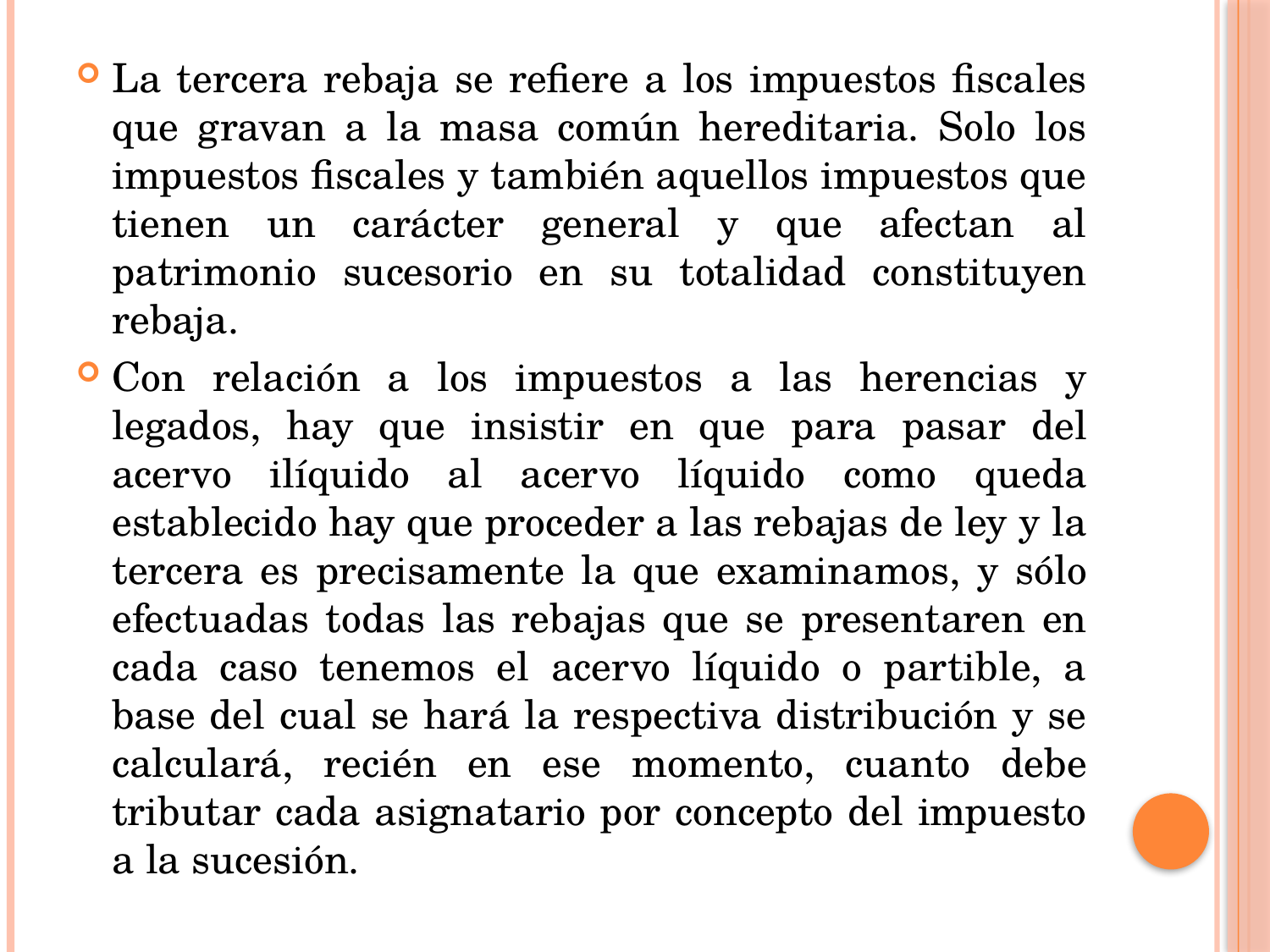

La tercera rebaja se refiere a los impuestos fiscales que gravan a la masa común hereditaria. Solo los impuestos fiscales y también aquellos impuestos que tienen un carácter general y que afectan al patrimonio sucesorio en su totalidad constituyen rebaja.
Con relación a los impuestos a las herencias y legados, hay que insistir en que para pasar del acervo ilíquido al acervo líquido como queda establecido hay que proceder a las rebajas de ley y la tercera es precisamente la que examinamos, y sólo efectuadas todas las rebajas que se presentaren en cada caso tenemos el acervo líquido o partible, a base del cual se hará la respectiva distribución y se calculará, recién en ese momento, cuanto debe tributar cada asignatario por concepto del impuesto a la sucesión.